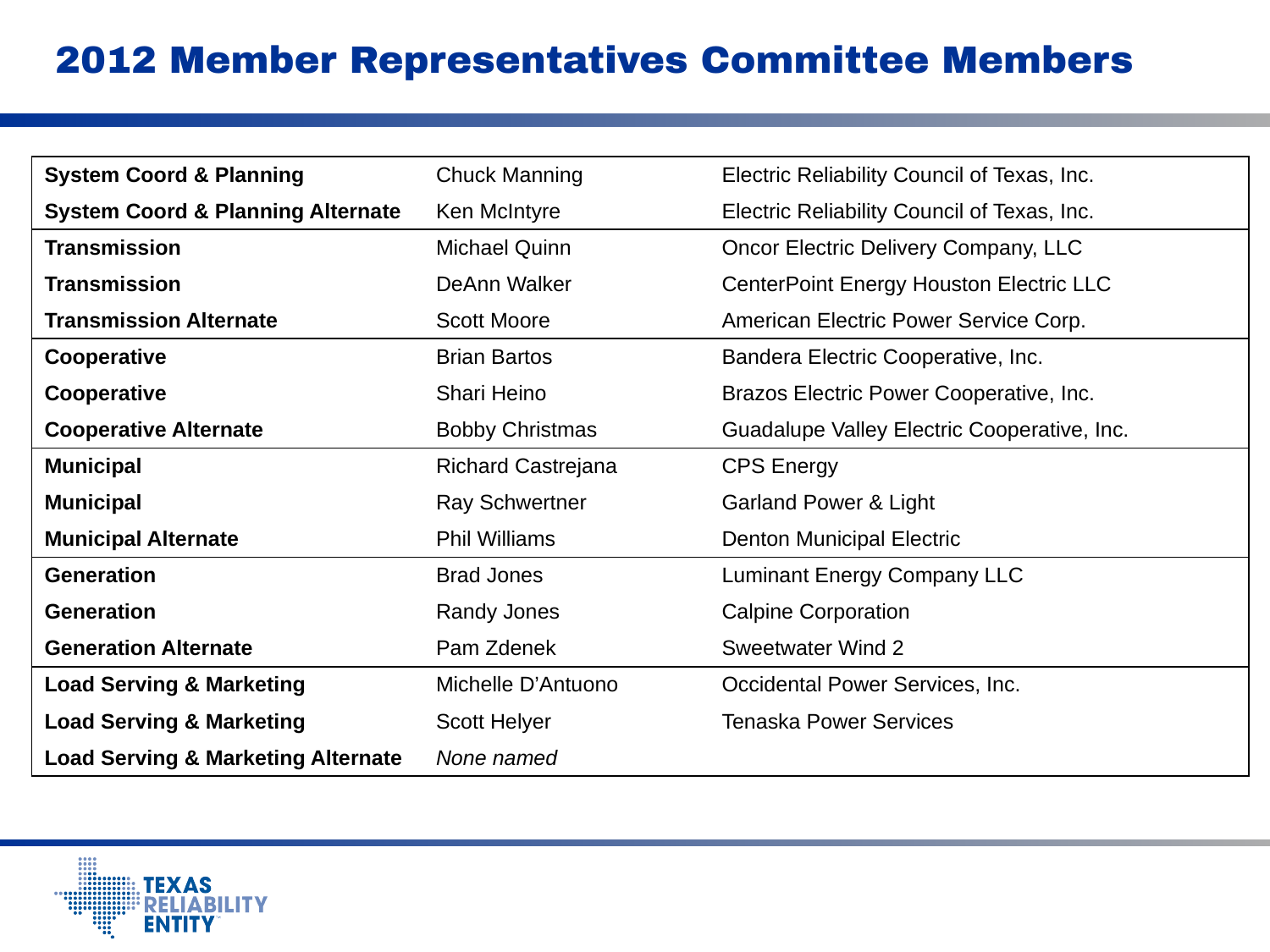

# 2012 Member Representatives Committee Members
| System Coord & Planning | Chuck Manning | Electric Reliability Council of Texas, Inc. |
| --- | --- | --- |
| System Coord & Planning Alternate | Ken McIntyre | Electric Reliability Council of Texas, Inc. |
| Transmission | Michael Quinn | Oncor Electric Delivery Company, LLC |
| Transmission | DeAnn Walker | CenterPoint Energy Houston Electric LLC |
| Transmission Alternate | Scott Moore | American Electric Power Service Corp. |
| Cooperative | Brian Bartos | Bandera Electric Cooperative, Inc. |
| Cooperative | Shari Heino | Brazos Electric Power Cooperative, Inc. |
| Cooperative Alternate | Bobby Christmas | Guadalupe Valley Electric Cooperative, Inc. |
| Municipal | Richard Castrejana | CPS Energy |
| Municipal | Ray Schwertner | Garland Power & Light |
| Municipal Alternate | Phil Williams | Denton Municipal Electric |
| Generation | Brad Jones | Luminant Energy Company LLC |
| Generation | Randy Jones | Calpine Corporation |
| Generation Alternate | Pam Zdenek | Sweetwater Wind 2 |
| Load Serving & Marketing | Michelle D’Antuono | Occidental Power Services, Inc. |
| Load Serving & Marketing | Scott Helyer | Tenaska Power Services |
| Load Serving & Marketing Alternate | None named |  |